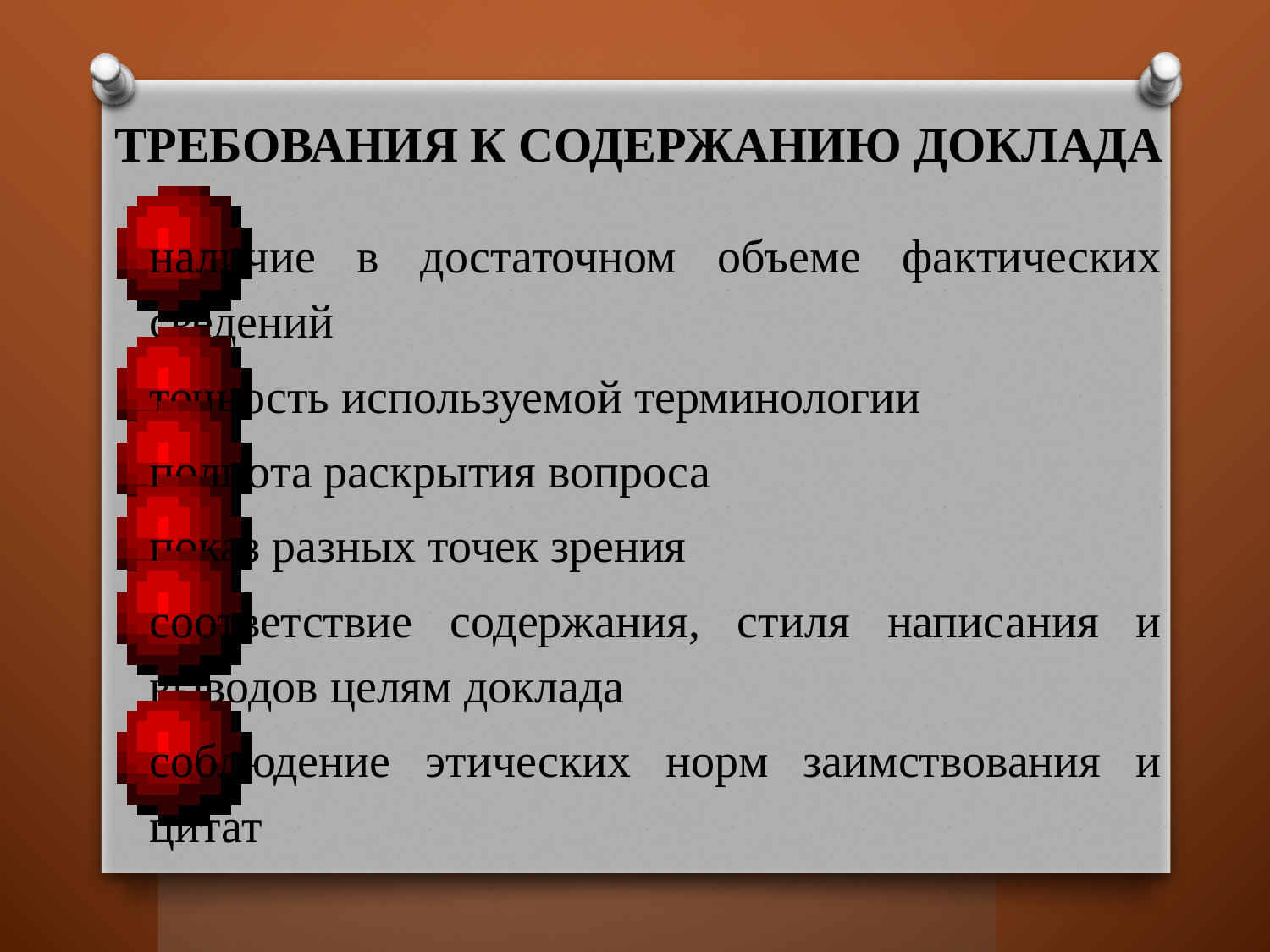

ТРЕБОВАНИЯ К СОДЕРЖАНИЮ ДОКЛАДА

наличие в достаточном объеме фактических сведений
точность используемой терминологии
полнота раскрытия вопроса
показ разных точек зрения
соответствие содержания, стиля написания и выводов целям доклада
соблюдение этических норм заимствования и цитат